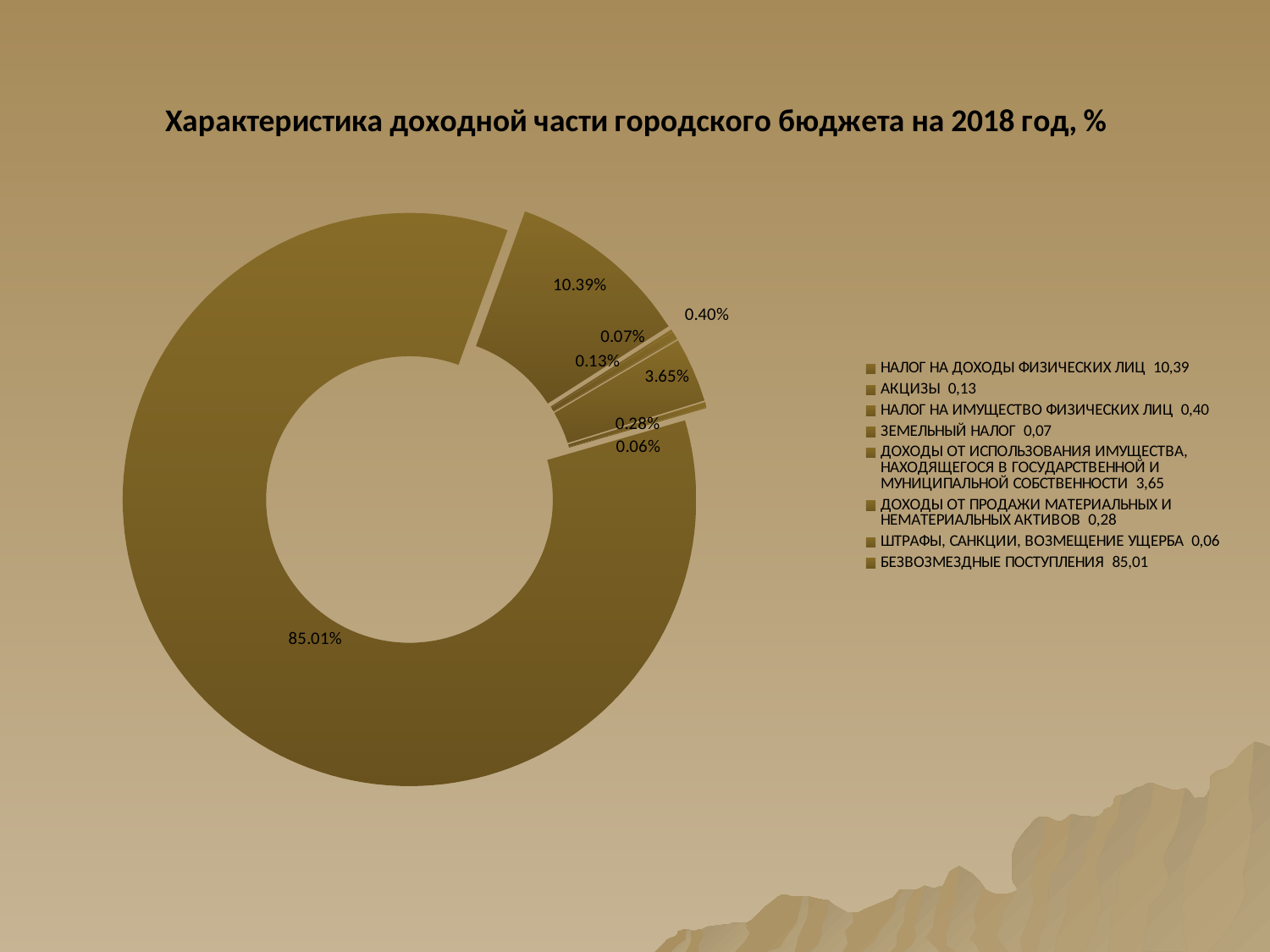

### Chart: Характеристика доходной части городского бюджета на 2018 год, %

| Category | % |
|---|---|
|  10,39    | 10.394087136016546 |
|  0,13    | 0.1323956725727519 |
|  0,40    | 0.40112251369094243 |
|  0,07    | 0.06773299438941986 |
|  3,65    | 3.652189365581693 |
|  0,28    | 0.2827301663892495 |
|  0,06    | 0.057927623701298864 |
|  85,01    | 85.01181452765809 |